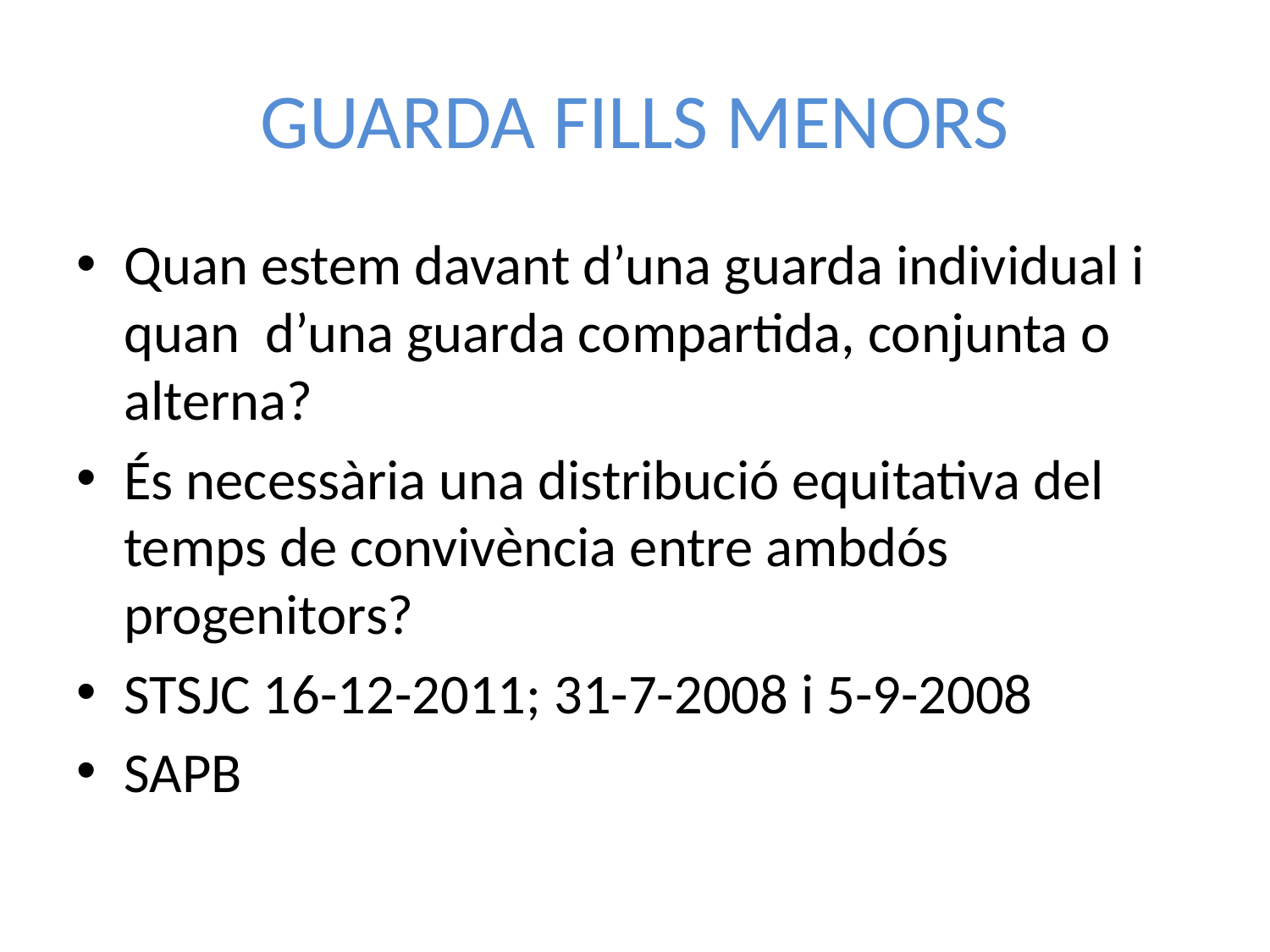

# GUARDA FILLS MENORS
Quan estem davant d’una guarda individual i quan  d’una guarda compartida, conjunta o alterna?
És necessària una distribució equitativa del temps de convivència entre ambdós progenitors?
STSJC 16-12-2011; 31-7-2008 i 5-9-2008
SAPB